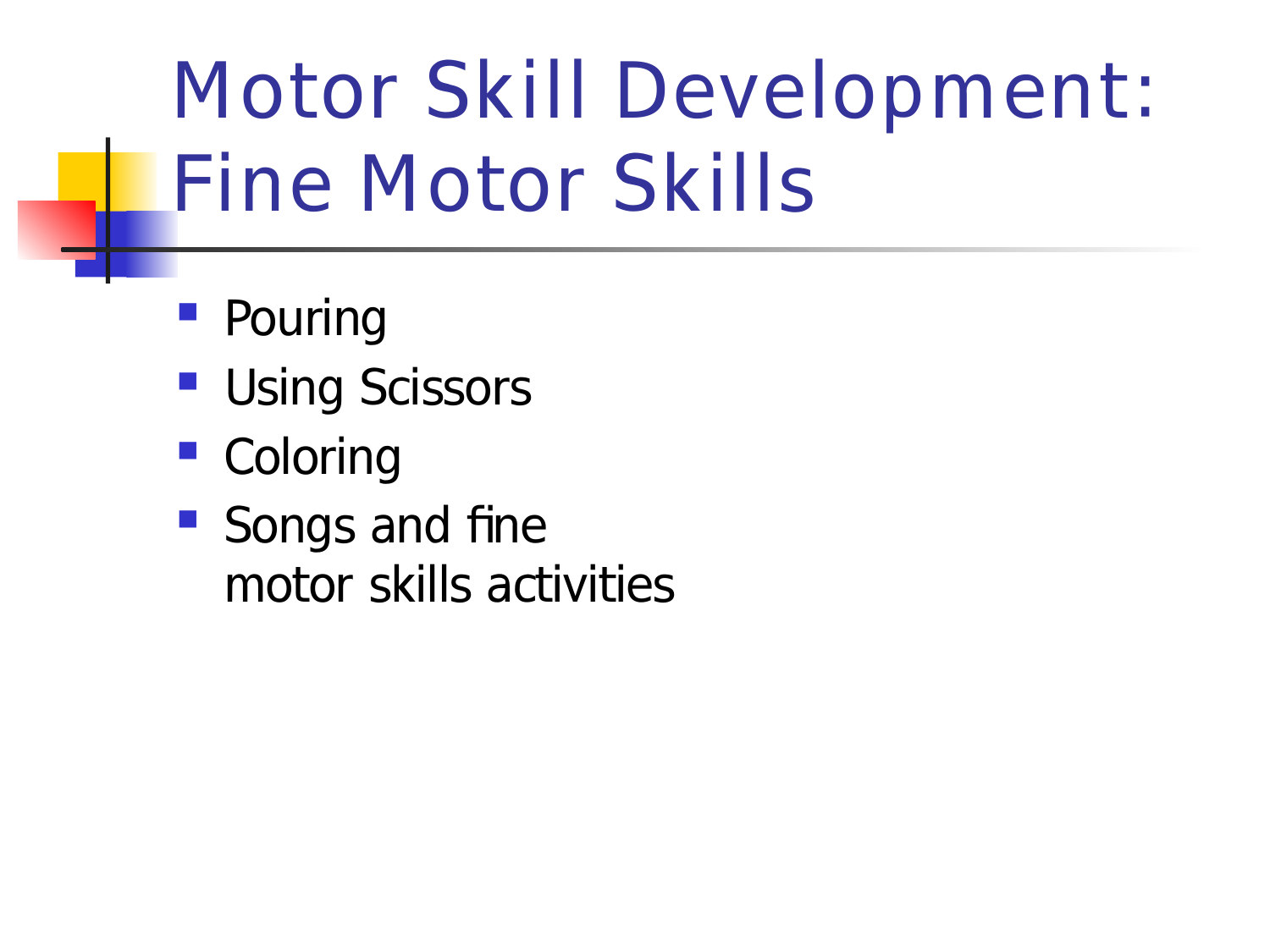

# Motor Skill Development:  Fine Motor Skills
Pouring
Using Scissors
Coloring
Songs and fine motor skills activities